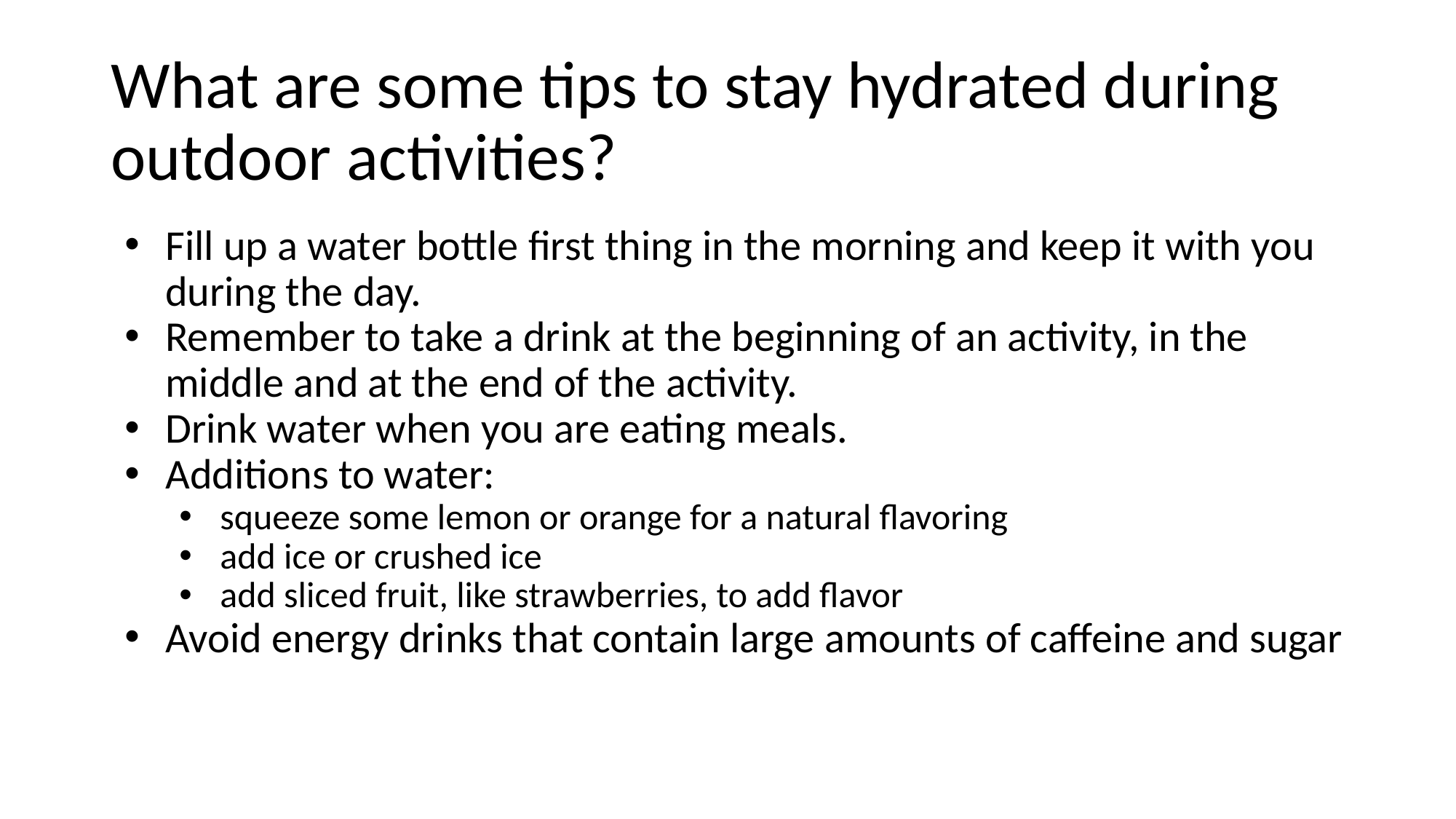

# What are some tips to stay hydrated during outdoor activities?
Fill up a water bottle first thing in the morning and keep it with you during the day.
Remember to take a drink at the beginning of an activity, in the middle and at the end of the activity.
Drink water when you are eating meals.
Additions to water:
squeeze some lemon or orange for a natural flavoring
add ice or crushed ice
add sliced fruit, like strawberries, to add flavor
Avoid energy drinks that contain large amounts of caffeine and sugar